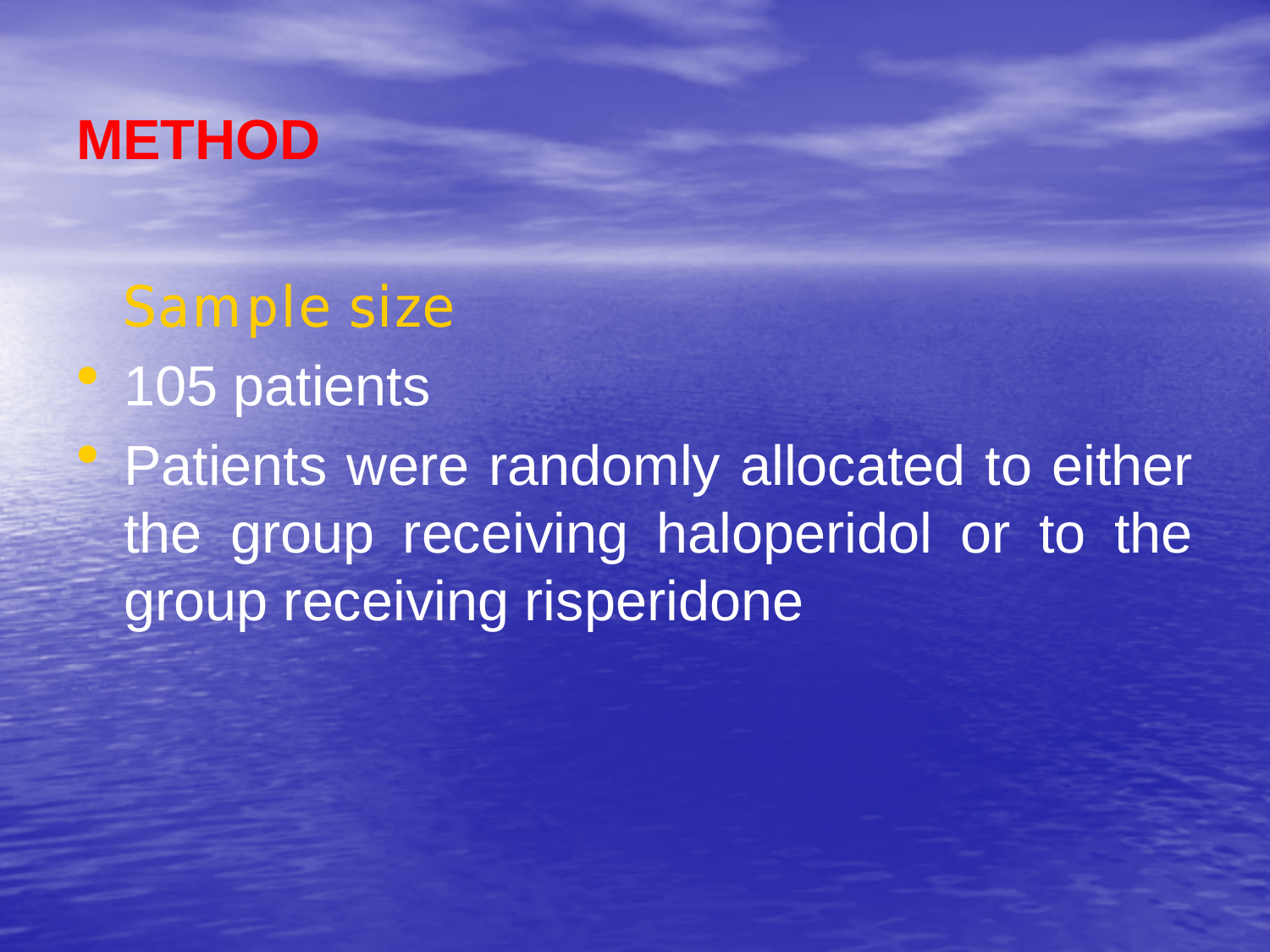

# METHOD
	Sample size
105 patients
Patients were randomly allocated to either the group receiving haloperidol or to the group receiving risperidone